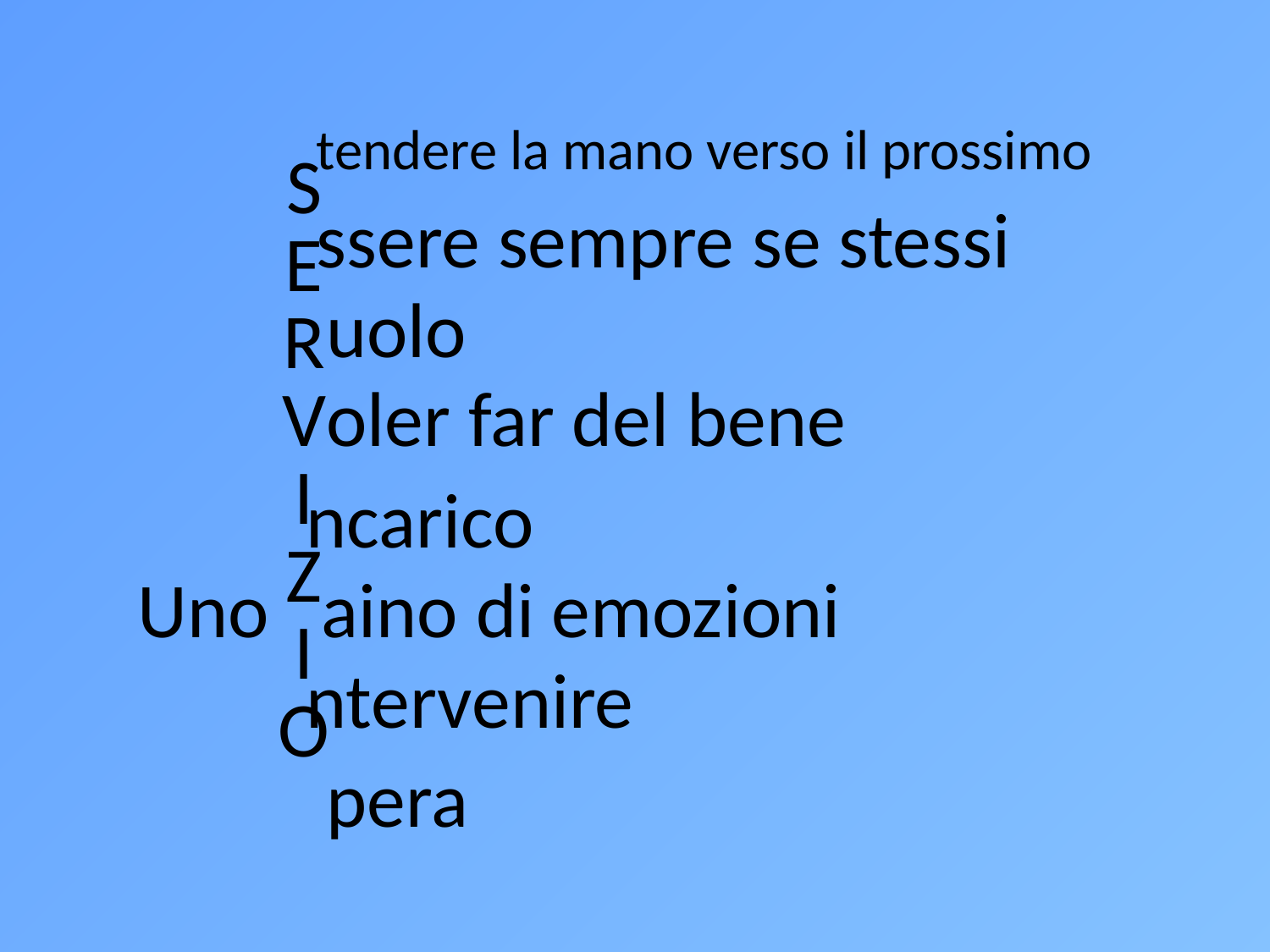

# S E R V I Z I O
tendere la mano verso il prossimo
ssere sempre se stessi
uolo
oler far del bene
ncarico
Uno   aino di emozioni
ntervenire
pera